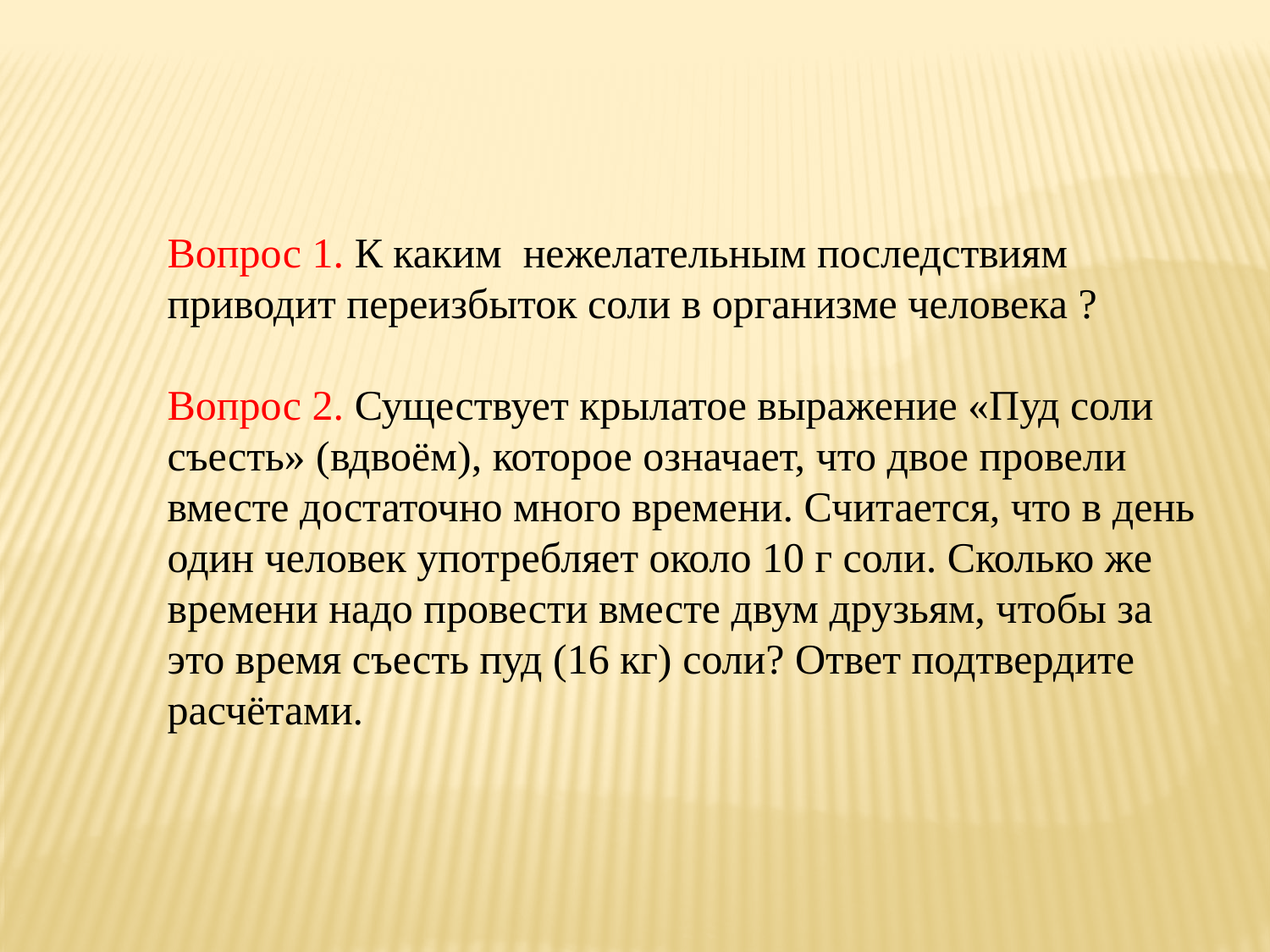

Вопрос 1. К каким  нежелательным последствиям приводит переизбыток соли в организме человека ?

Вопрос 2. Существует крылатое выражение «Пуд соли съесть» (вдвоём), которое означает, что двое провели вместе достаточно много времени. Считается, что в день один человек употребляет около 10 г соли. Сколько же времени надо провести вместе двум друзьям, чтобы за это время съесть пуд (16 кг) соли? Ответ подтвердите расчётами.